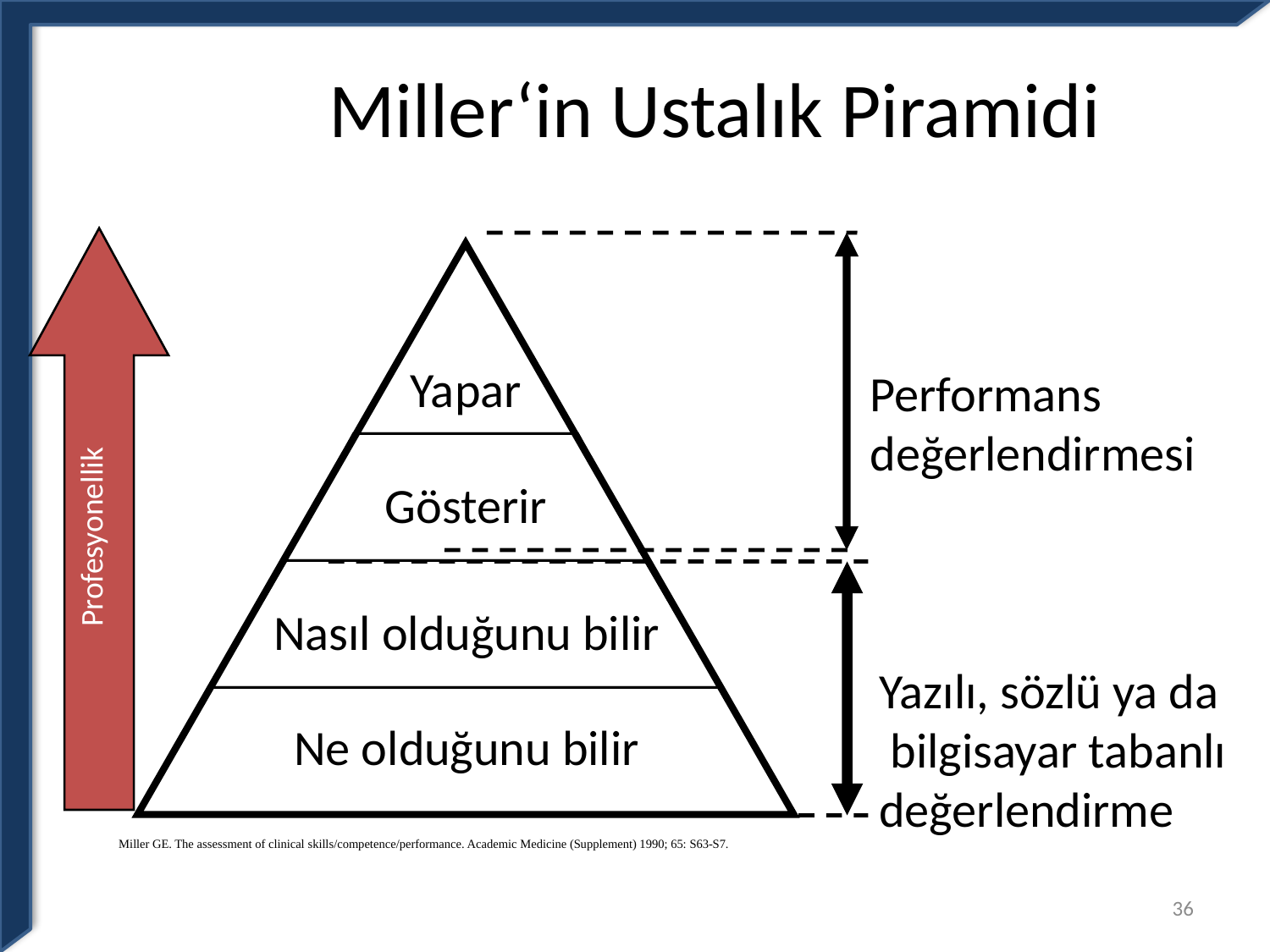

# Miller‘in Ustalık Piramidi

Performans
değerlendirmesi

Yapar

Gösterir
Profesyonellik

Yazılı, sözlü ya da
 bilgisayar tabanlı
değerlendirme

Nasıl olduğunu bilir
Ne olduğunu bilir
Miller GE. The assessment of clinical skills/competence/performance. Academic Medicine (Supplement) 1990; 65: S63-S7.

36